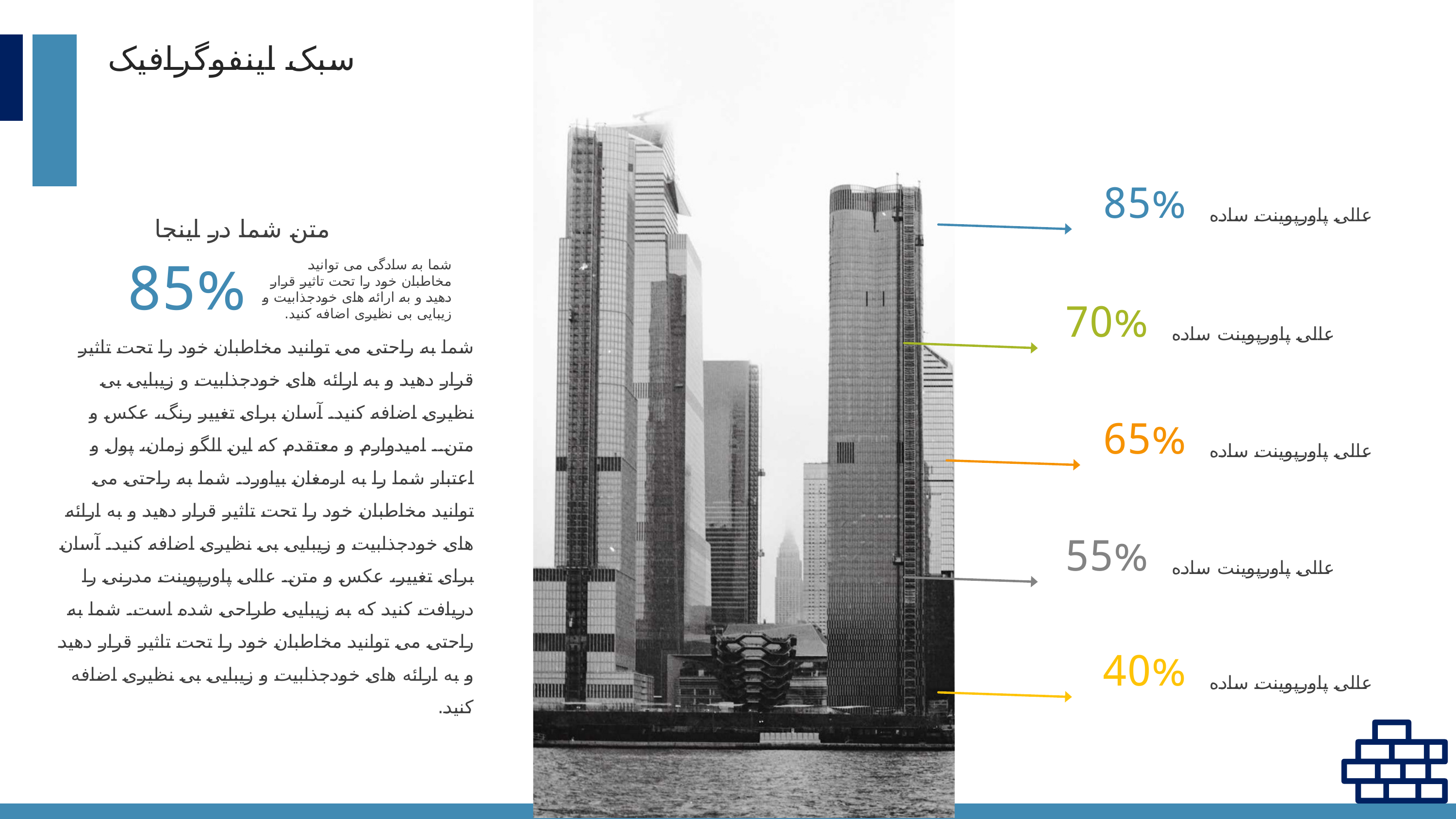

سبک اینفوگرافیک

85%
عالی پاورپوینت ساده
متن شما در اینجا

85%
شما به سادگی می توانید مخاطبان خود را تحت تاثیر قرار دهید و به ارائه های خودجذابیت و زیبایی بی نظیری اضافه کنید.
70%
عالی پاورپوینت ساده
شما به راحتی می توانید مخاطبان خود را تحت تاثیر قرار دهید و به ارائه های خودجذابیت و زیبایی بی نظیری اضافه کنید. آسان برای تغییر رنگ، عکس و متن.. امیدوارم و معتقدم که این الگو زمان، پول و اعتبار شما را به ارمغان بیاورد. شما به راحتی می توانید مخاطبان خود را تحت تاثیر قرار دهید و به ارائه های خودجذابیت و زیبایی بی نظیری اضافه کنید. آسان برای تغییر، عکس و متن. عالی پاورپوینت مدرنی را دریافت کنید که به زیبایی طراحی شده است. شما به راحتی می توانید مخاطبان خود را تحت تاثیر قرار دهید و به ارائه های خودجذابیت و زیبایی بی نظیری اضافه کنید.

65%
عالی پاورپوینت ساده

55%
عالی پاورپوینت ساده

40%
عالی پاورپوینت ساده